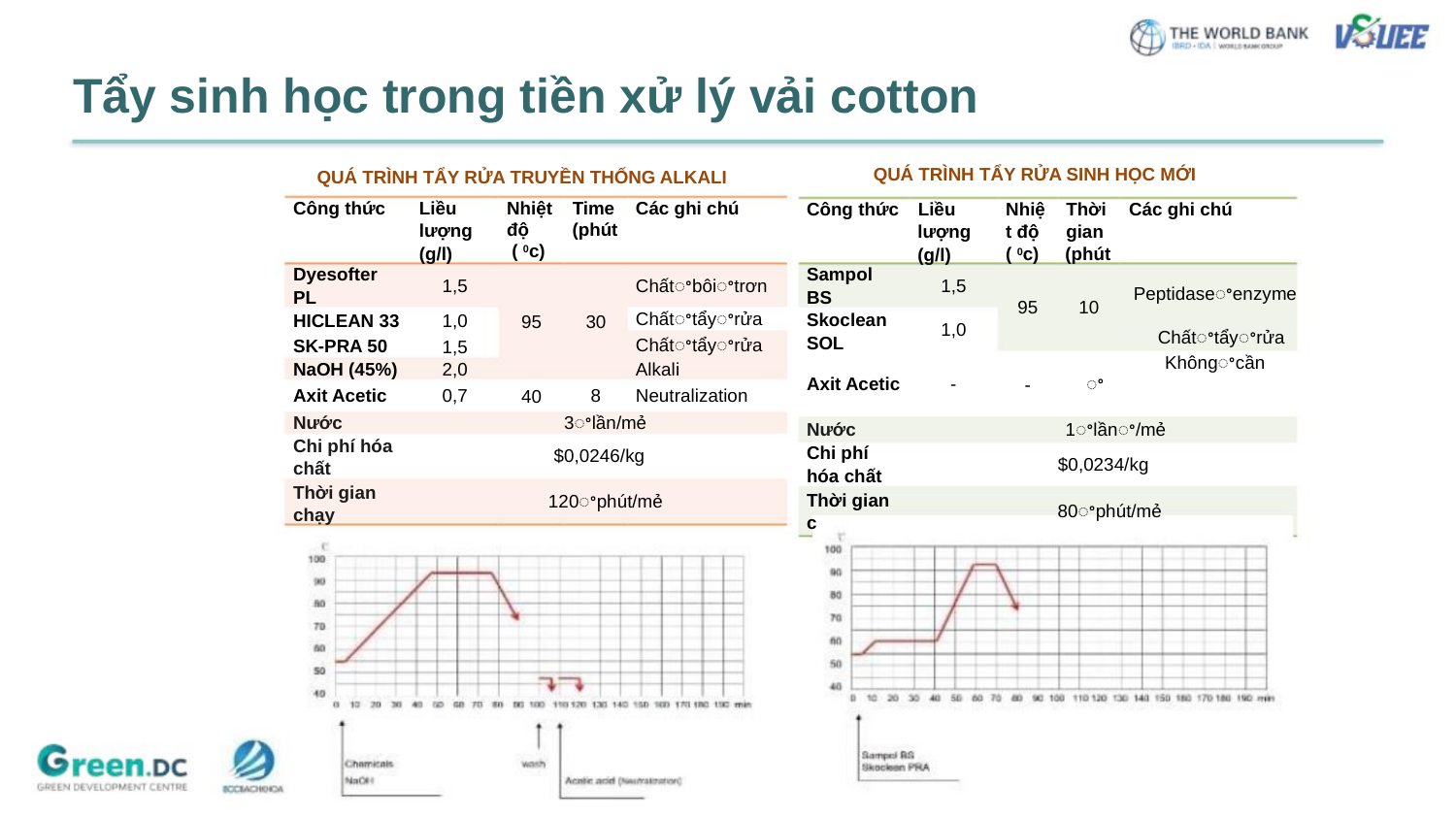

Tẩy sinh học trong tiền xử lý vải cotton
QUÁ TRÌNH TẨY RỬA SINH HỌC MỚI
QUÁ TRÌNH TẨY RỬA TRUYỀN THỐNG ALKALI
Công thức
Liều
lượng
(g/l)
Nhiệt Time Các ghi chú
Công thức Liều
lượng
(g/l)
Nhiệ Thời Các ghi chú
t độ gian
( 0c) (phút
độ
(phút
( 0c)
Sampol
BS
Skoclean
SOL
Dyesofter
PL
1,5
1,5
Chấtꢀbôiꢀtrơn
Peptidaseꢀenzyme
95
-
10
Chấtꢀtẩyꢀrửa
Chấtꢀtẩyꢀrửa
Alkali
HICLEAN 33
1,0
1,5
2,0
95
40
30
1,0
-
Chấtꢀtẩyꢀrửa
Khôngꢀcần
SK-PRA 50
NaOH (45%)
Axit Acetic
ꢀ
Axit Acetic
0,7
8
Neutralization
Nước
Chi phí hóa
chất
Thời gian
chạy
3ꢀlần/mẻ
Nước
1ꢀlầnꢀ/mẻ
Chi phí
hóa chất
$0,0246/kg
$0,0234/kg
Thời gian
c
120ꢀphút/mẻ
80ꢀphút/mẻ